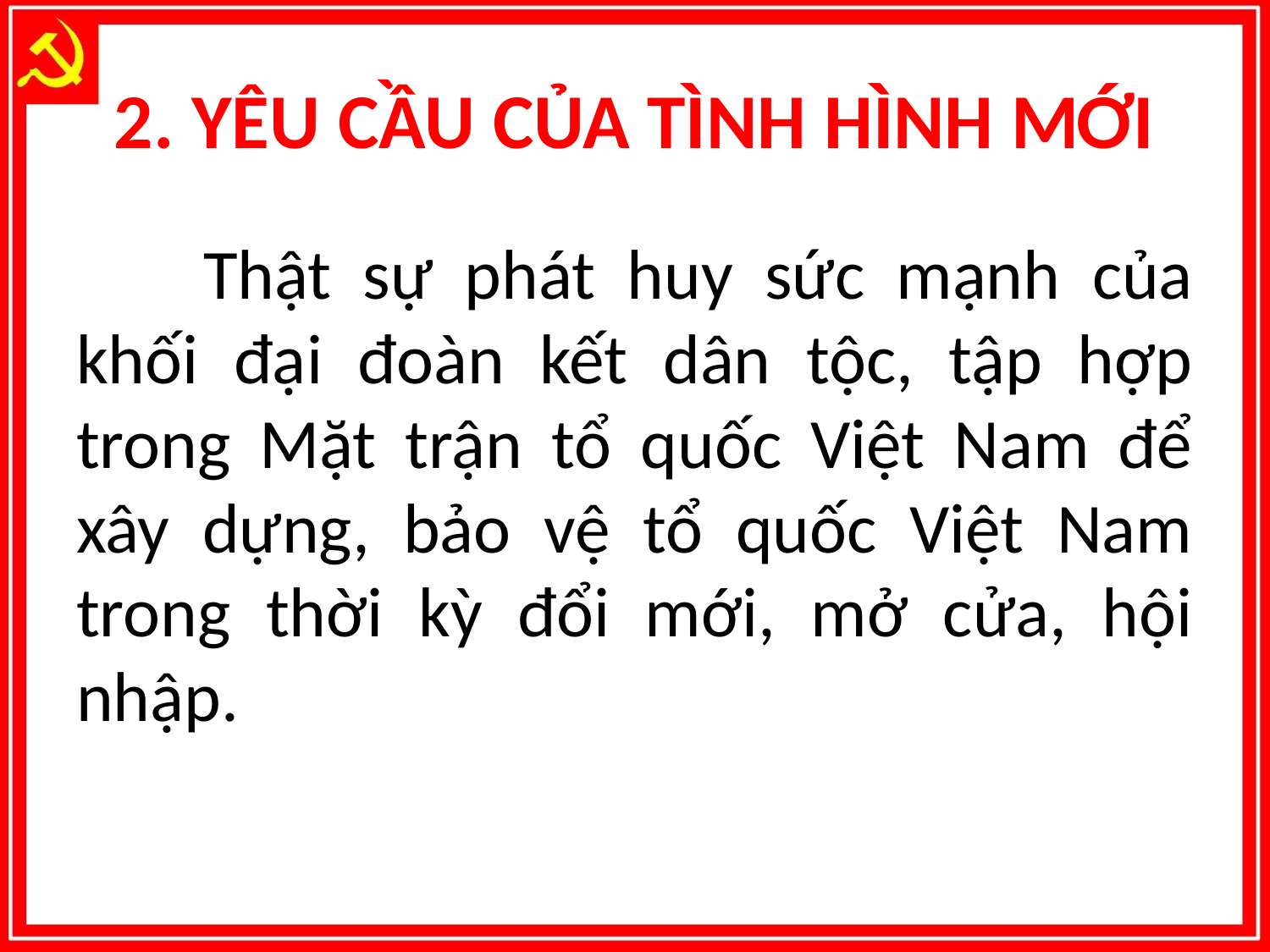

# 2. YÊU CẦU CỦA TÌNH HÌNH MỚI
	Thật sự phát huy sức mạnh của khối đại đoàn kết dân tộc, tập hợp trong Mặt trận tổ quốc Việt Nam để xây dựng, bảo vệ tổ quốc Việt Nam trong thời kỳ đổi mới, mở cửa, hội nhập.